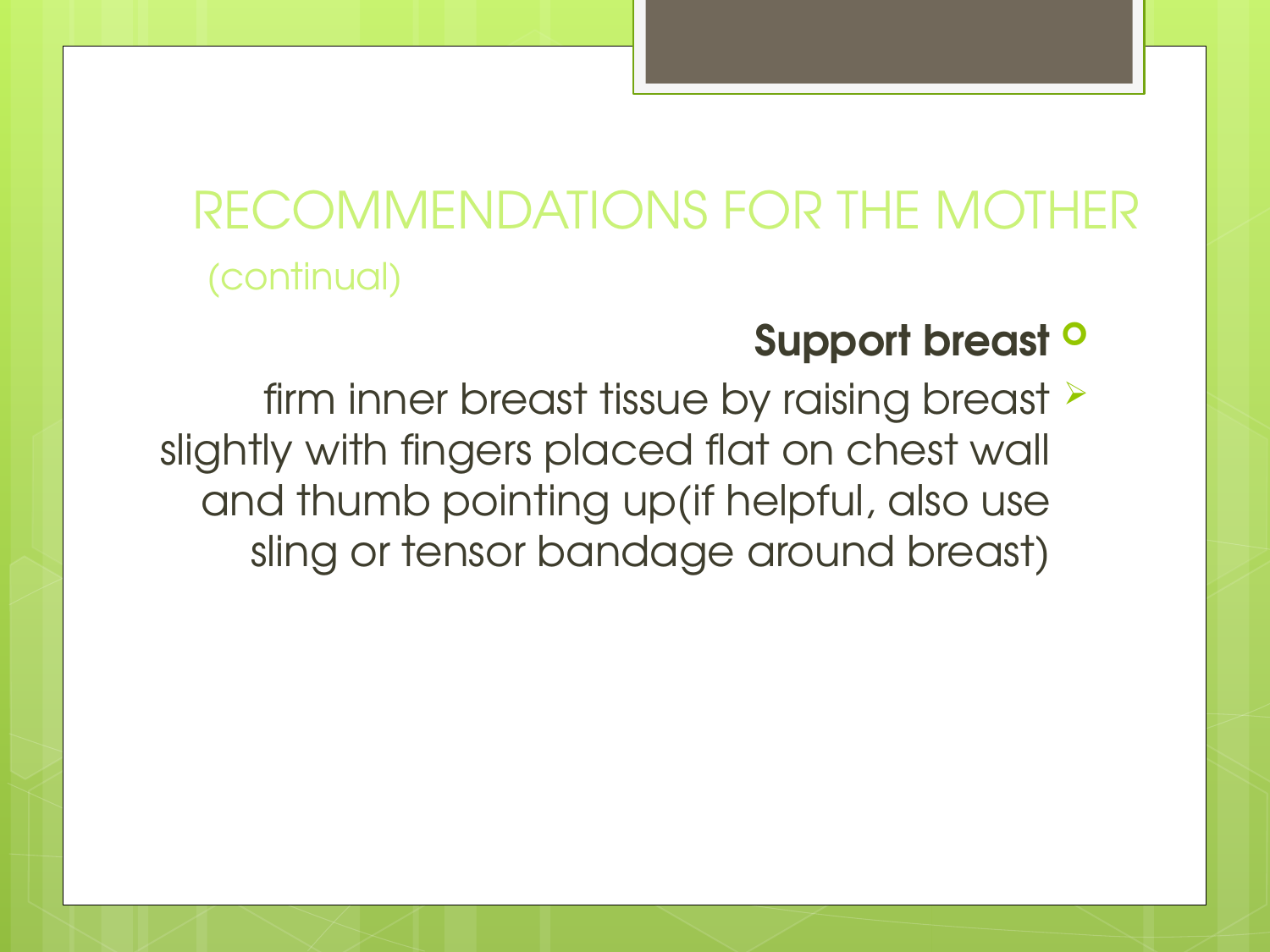

# RECOMMENDATIONS FOR THE MOTHER  (continual)
Support breast
firm inner breast tissue by raising breast slightly with fingers placed flat on chest wall and thumb pointing up(if helpful, also use sling or tensor bandage around breast)